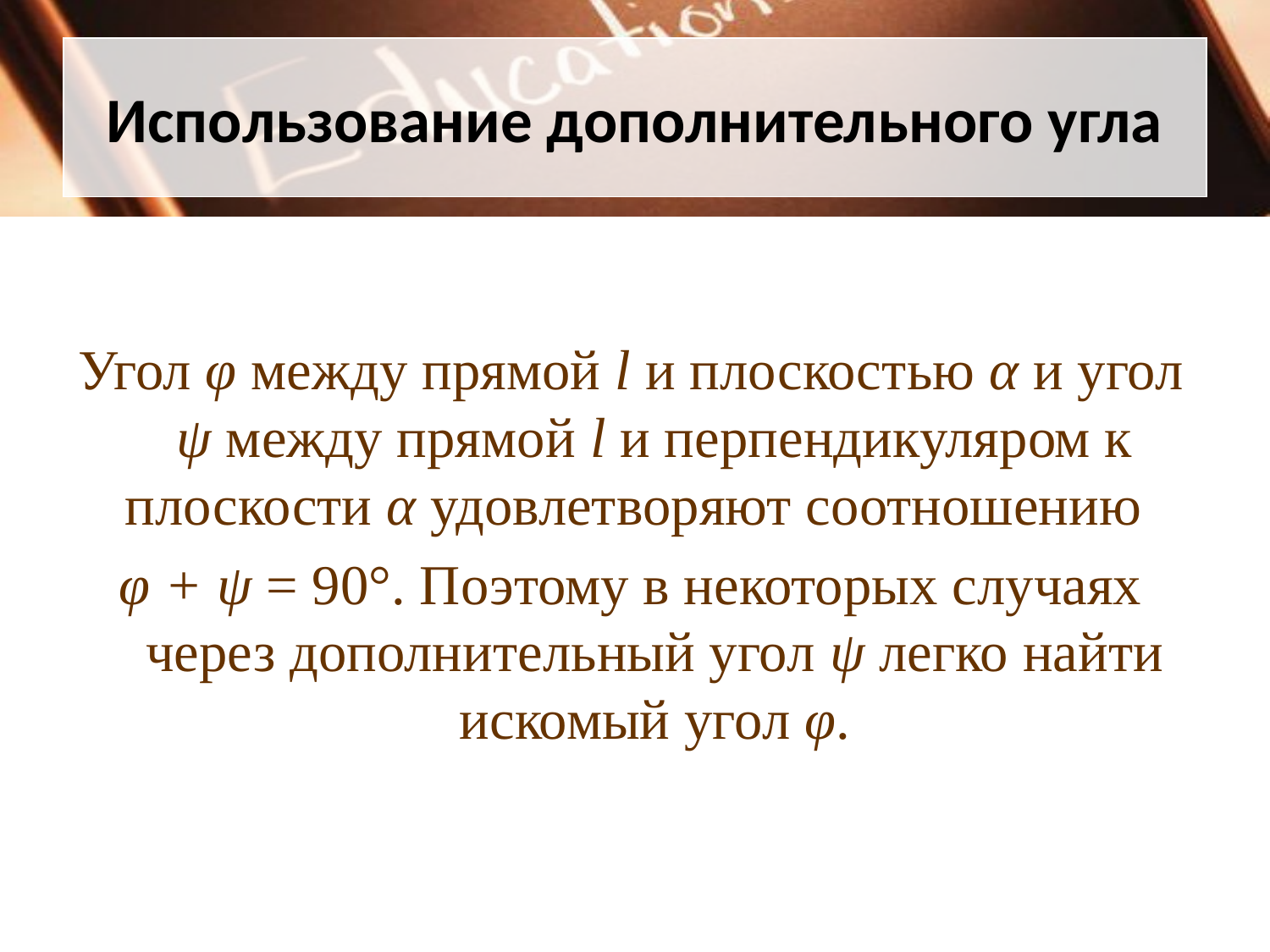

# Использование дополнительного угла
Угол φ между прямой l и плоскостью α и угол ψ между прямой l и перпендикуляром к плоскости α удовлетворяют соотношению
φ + ψ = 90°. Поэтому в некоторых случаях через дополнительный угол ψ легко найти искомый угол φ.